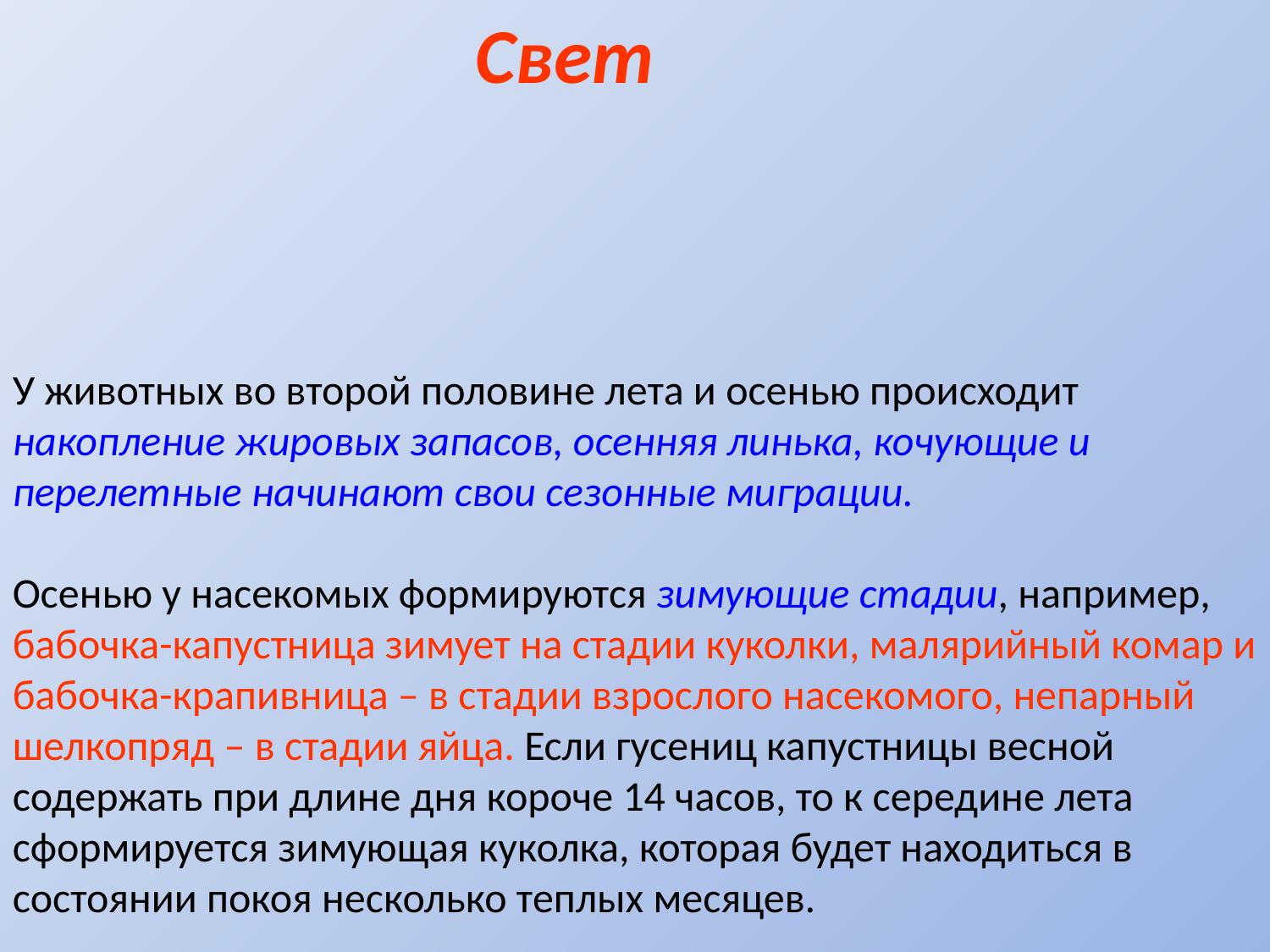

Свет
У животных во второй половине лета и осенью происходит накопление жировых запасов, осенняя линька, кочующие и перелетные начинают свои сезонные миграции.

Осенью у насекомых формируются зимующие стадии, например, бабочка-капустница зимует на стадии куколки, малярийный комар и бабочка-крапивница – в стадии взрослого насекомого, непарный шелкопряд – в стадии яйца. Если гусениц капустницы весной содержать при длине дня короче 14 часов, то к середине лета сформируется зимующая куколка, которая будет находиться в состоянии покоя несколько теплых месяцев.